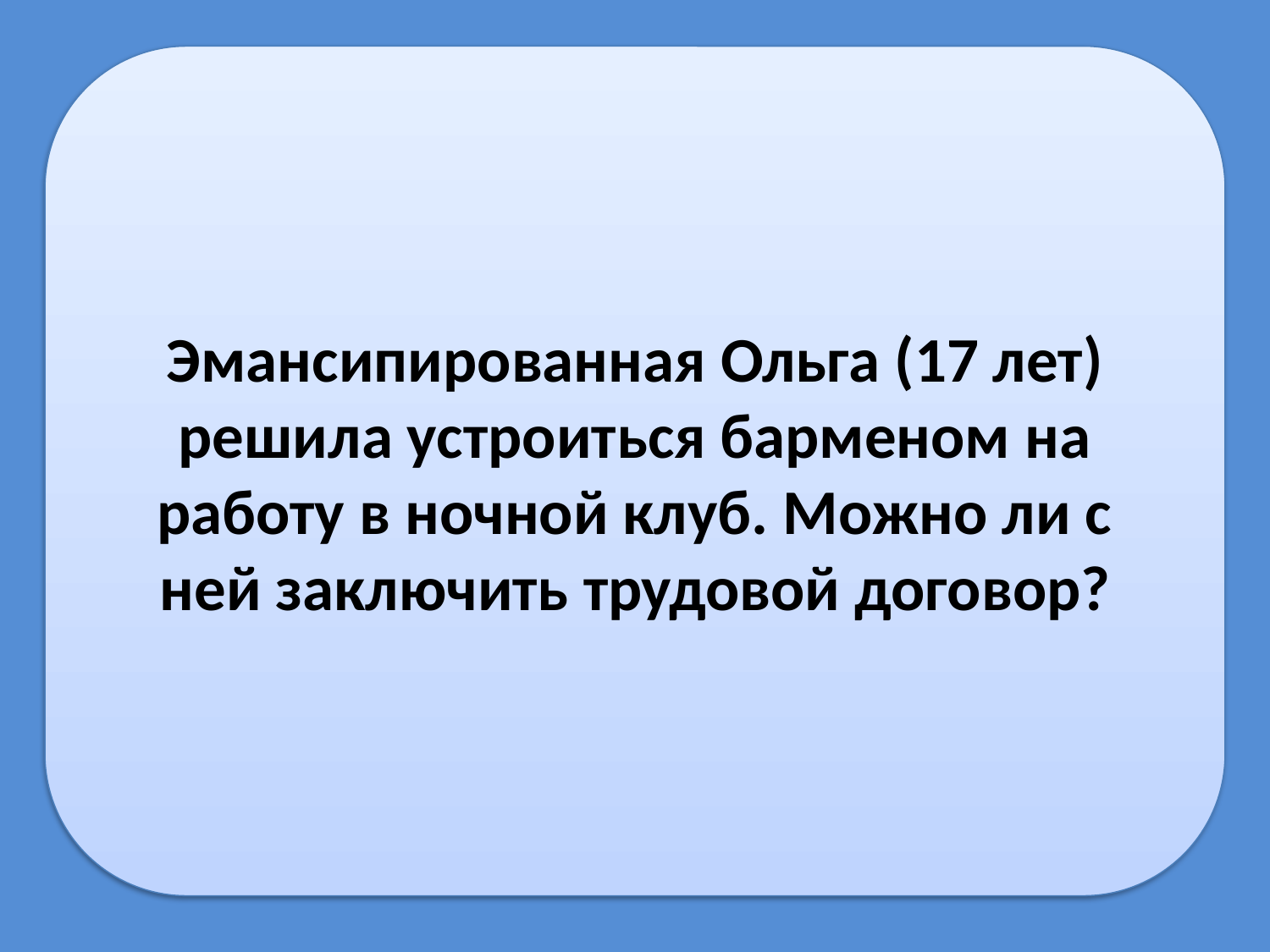

Эмансипированная Ольга (17 лет) решила устроиться барменом на работу в ночной клуб. Можно ли с ней заключить трудовой договор?